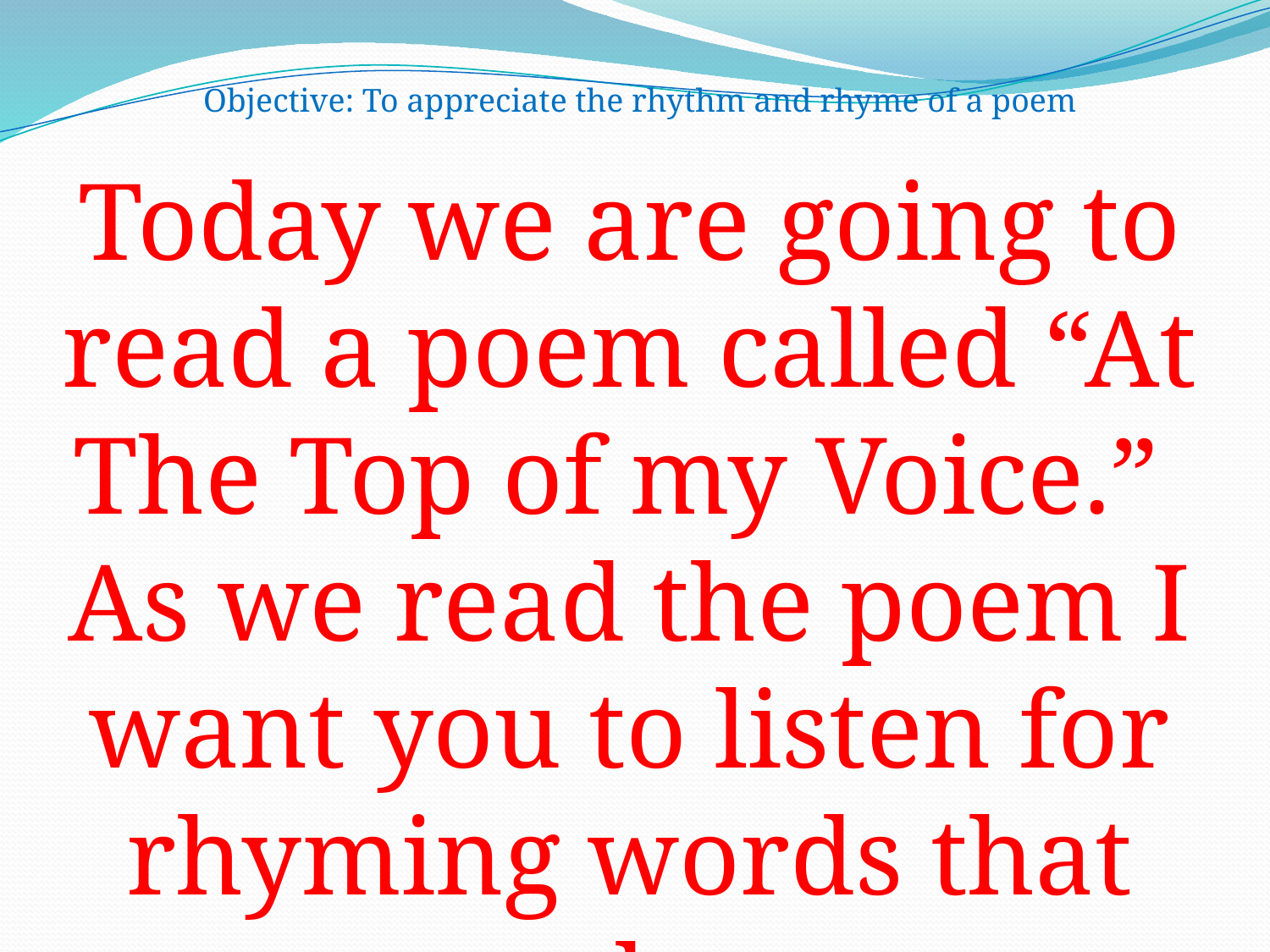

Objective: To appreciate the rhythm and rhyme of a poem
Today we are going to read a poem called “At The Top of my Voice.”  As we read the poem I want you to listen for rhyming words that you hear.